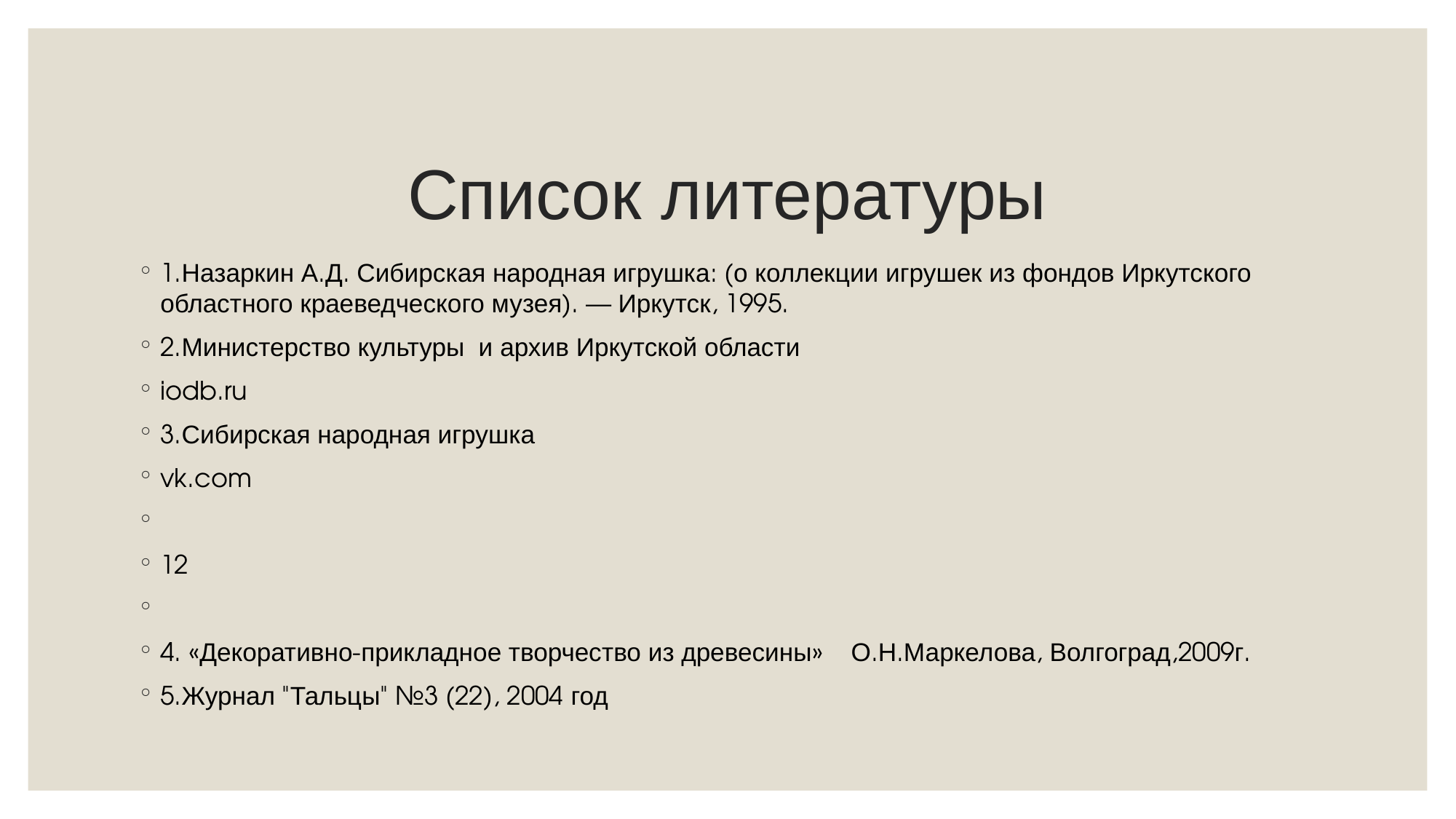

# Список литературы
1.Назаркин А.Д. Сибирская народная игрушка: (о коллекции игрушек из фондов Иркутского областного краеведческого музея). — Иркутск, 1995.
2.Министерство культуры  и архив Иркутской области
iodb.ru
3.Сибирская народная игрушка
vk.com

12

4. «Декоративно-прикладное творчество из древесины»    О.Н.Маркелова, Волгоград,2009г.
5.Журнал "Тальцы" №3 (22), 2004 год